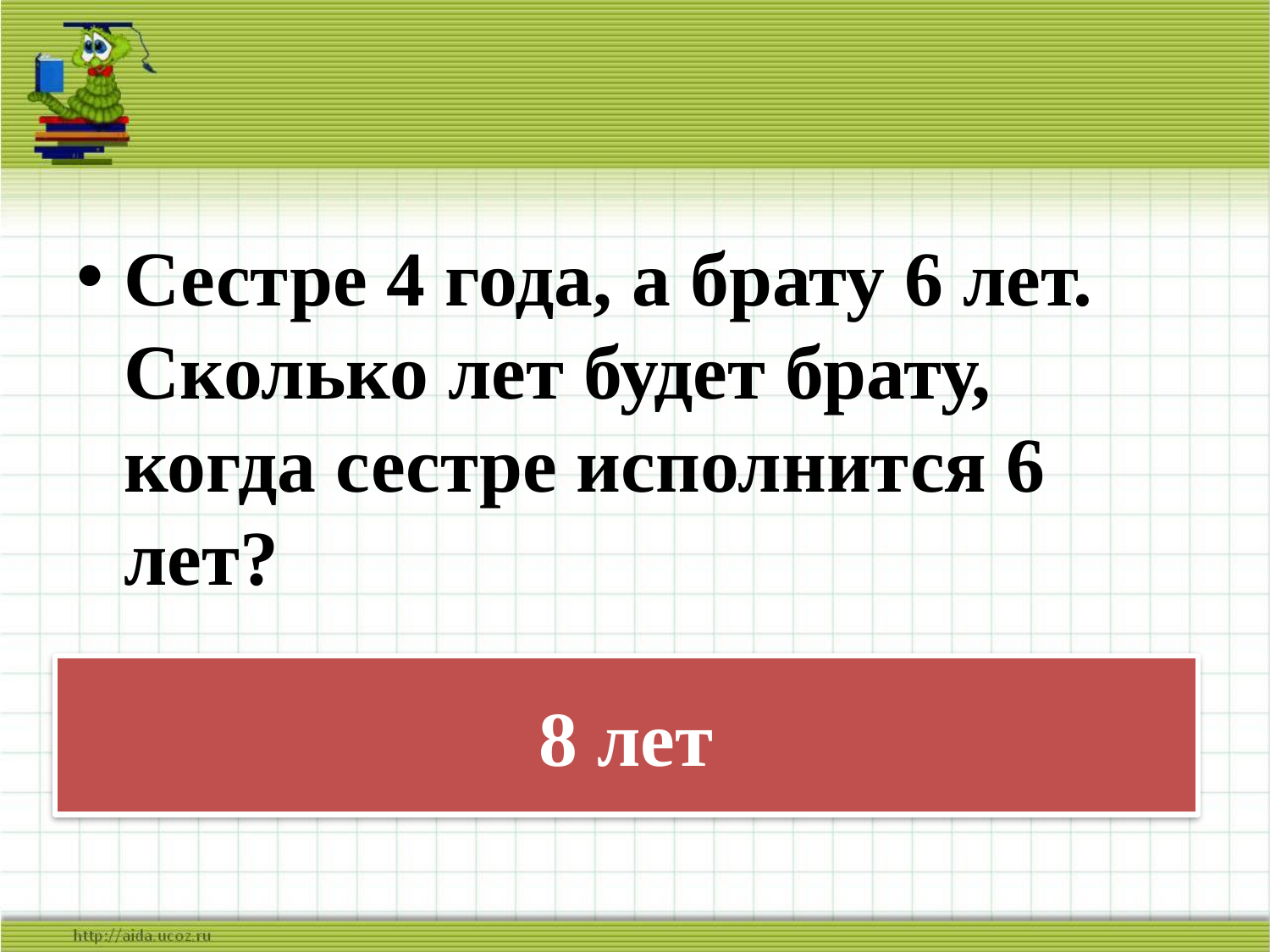

Сестре 4 года, а брату 6 лет. Сколько лет будет брату, когда сестре исполнится 6 лет?
# 8 лет